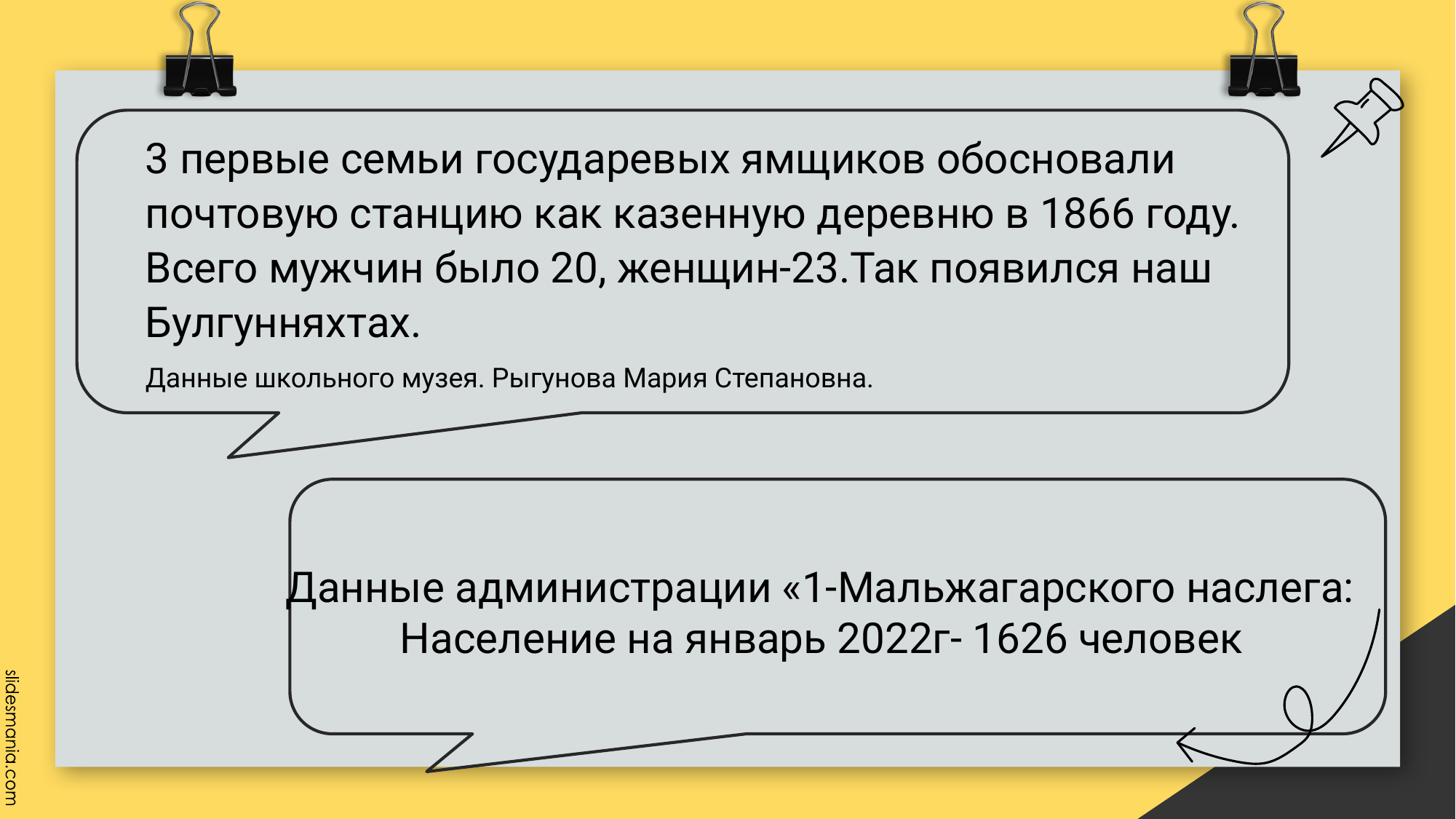

3 первые семьи государевых ямщиков обосновали почтовую станцию как казенную деревню в 1866 году. Всего мужчин было 20, женщин-23.Так появился наш Булгунняхтах.
Данные школьного музея. Рыгунова Мария Степановна.

Данные администрации «1-Мальжагарского наслега:
Население на январь 2022г- 1626 человек